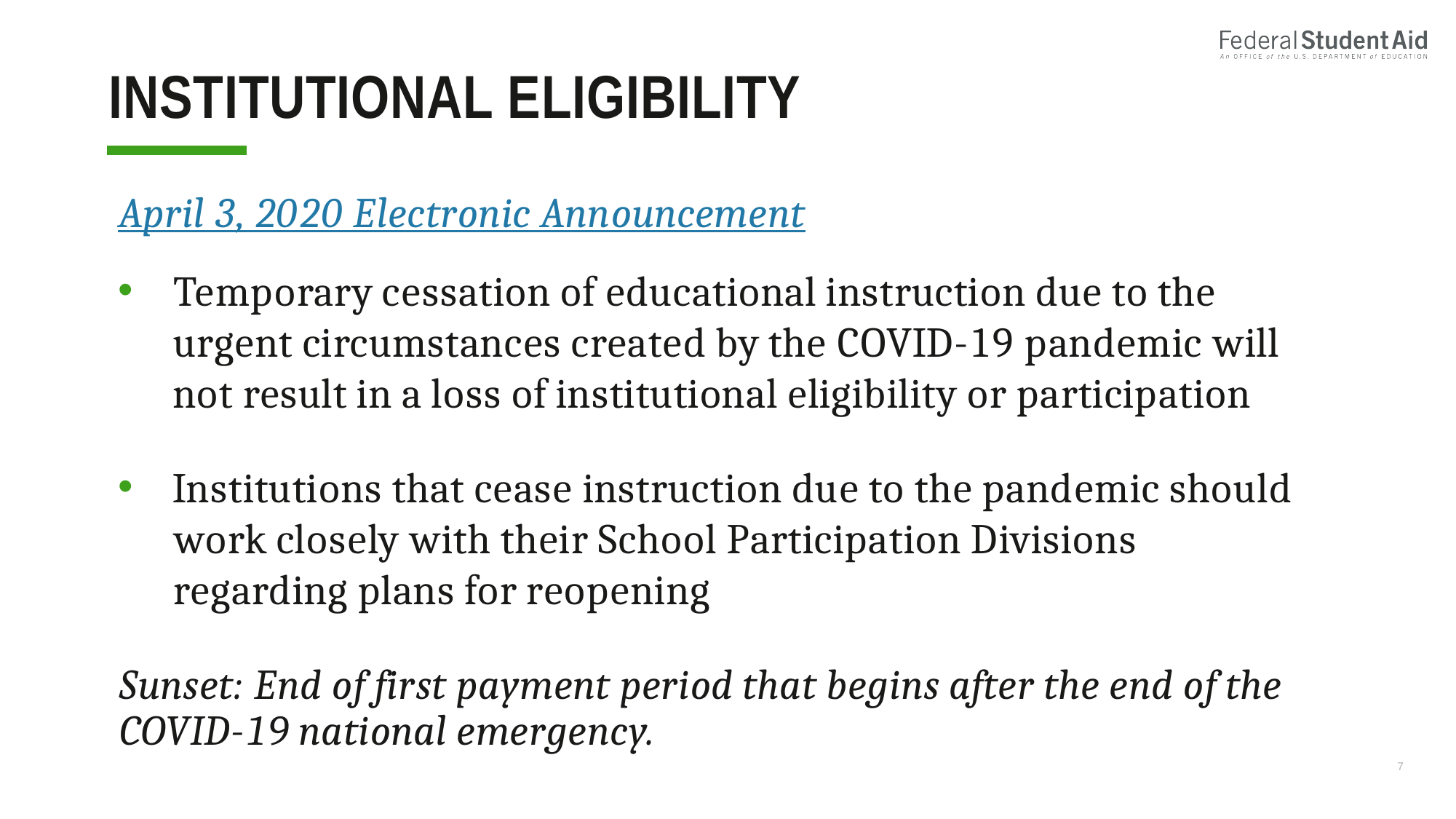

# Institutional eligibility
April 3, 2020 Electronic Announcement
Temporary cessation of educational instruction due to the urgent circumstances created by the COVID-19 pandemic will not result in a loss of institutional eligibility or participation

Institutions that cease instruction due to the pandemic should work closely with their School Participation Divisions regarding plans for reopening

Sunset: End of first payment period that begins after the end of the COVID-19 national emergency.
7